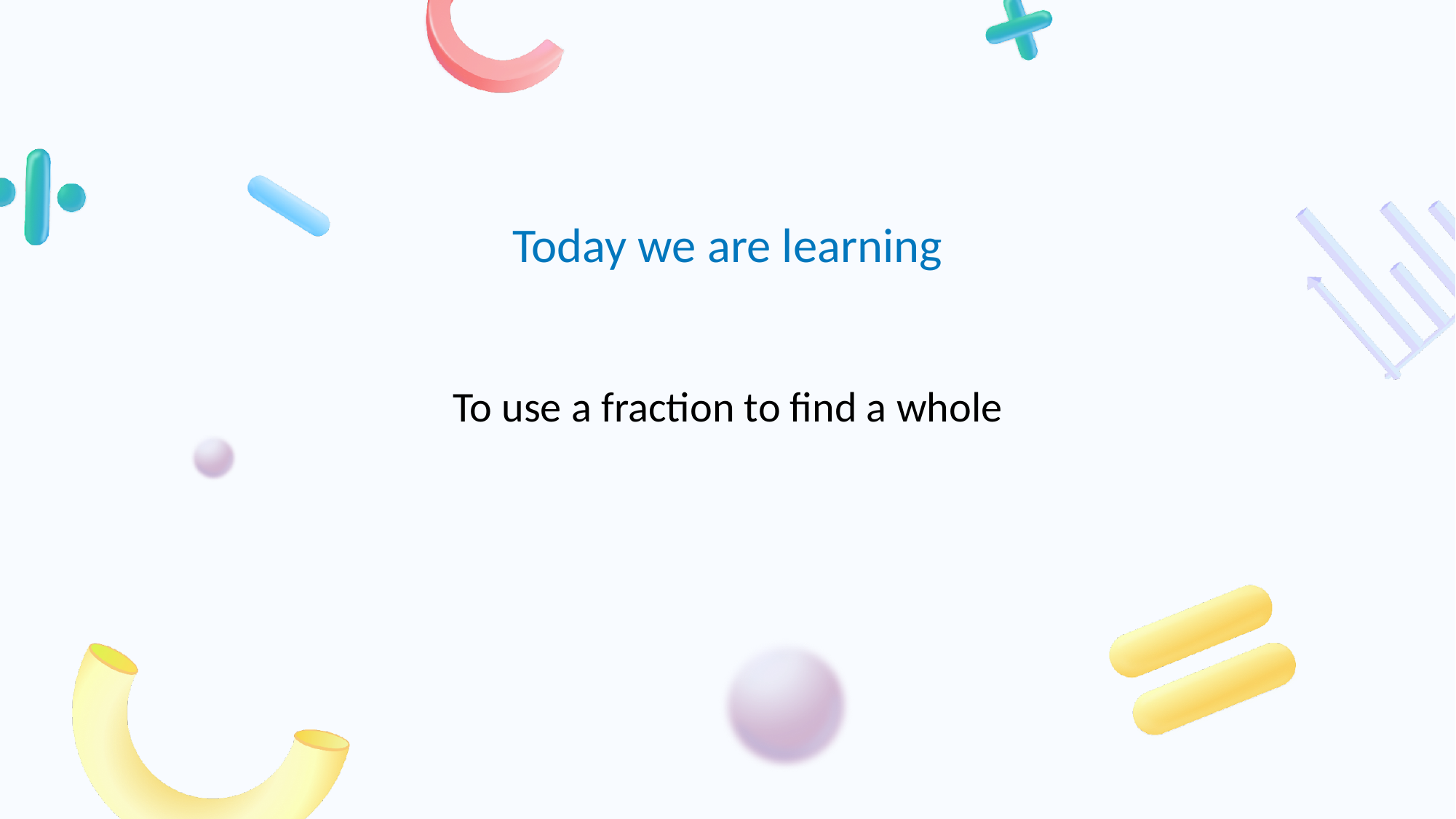

# To use a fraction to find a whole